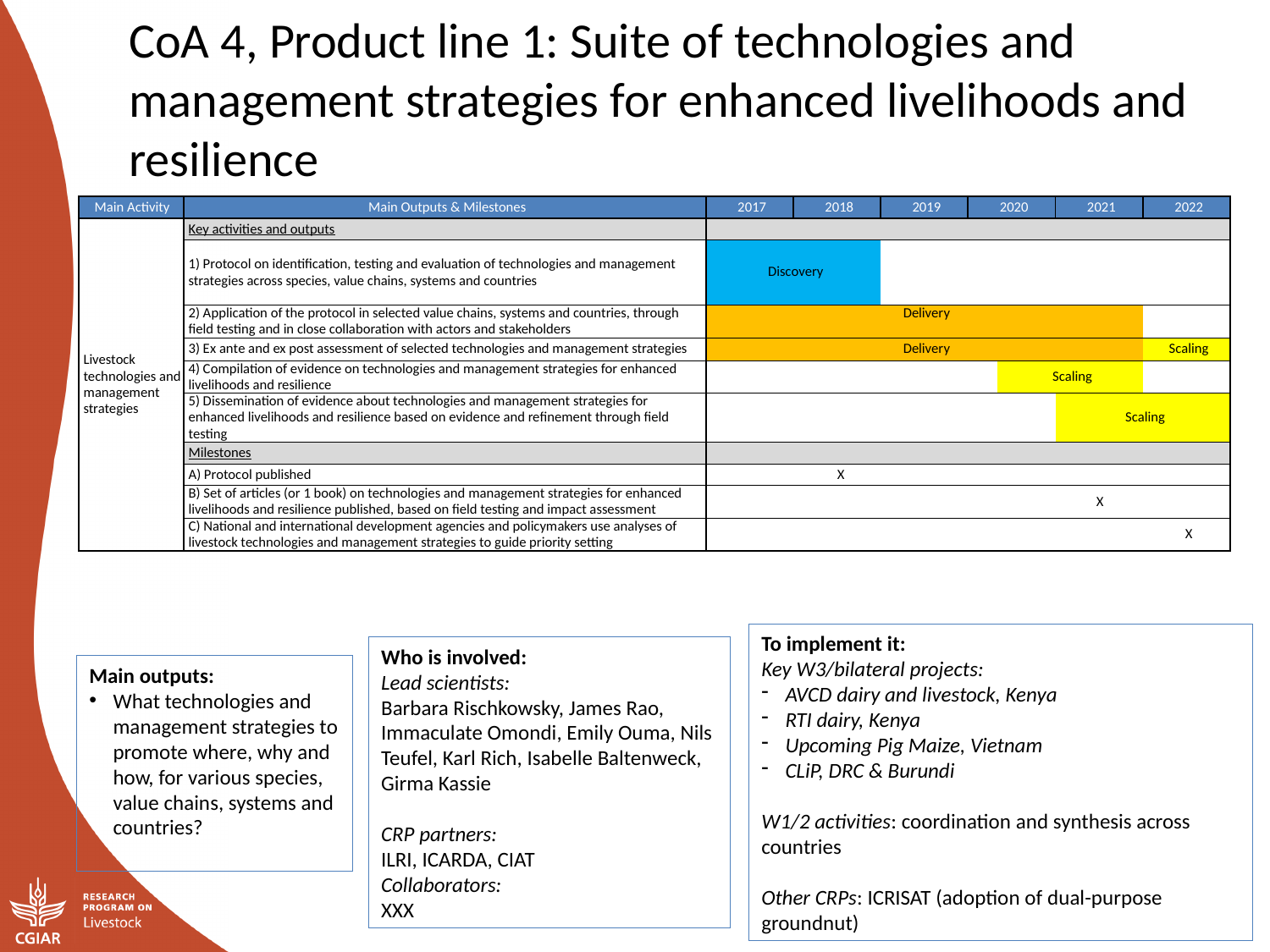

CoA 4, Product line 1: Suite of technologies and management strategies for enhanced livelihoods and resilience

| Main Activity | Main Outputs & Milestones | 2017 | 2018 | 2019 |  | 2020 |  | 2021 | 2022 |
| --- | --- | --- | --- | --- | --- | --- | --- | --- | --- |
| Livestock technologies and management strategies | Key activities and outputs |  |  |  |  |  |  |  |  |
|  | 1) Protocol on identification, testing and evaluation of technologies and management strategies across species, value chains, systems and countries | Discovery |  |  |  |  |  |  |  |
|  | 2) Application of the protocol in selected value chains, systems and countries, through field testing and in close collaboration with actors and stakeholders | Delivery |  |  |  |  |  |  |  |
|  | 3) Ex ante and ex post assessment of selected technologies and management strategies | Delivery |  |  |  |  |  |  | Scaling |
|  | 4) Compilation of evidence on technologies and management strategies for enhanced livelihoods and resilience |  |  |  |  |  | Scaling |  |  |
|  | 5) Dissemination of evidence about technologies and management strategies for enhanced livelihoods and resilience based on evidence and refinement through field testing |  |  |  |  |  |  | Scaling |  |
|  | Milestones |  |  |  |  |  |  |  |  |
|  | A) Protocol published |  | X |  |  |  |  |  |  |
|  | B) Set of articles (or 1 book) on technologies and management strategies for enhanced livelihoods and resilience published, based on field testing and impact assessment |  |  |  |  |  |  | X |  |
|  | C) National and international development agencies and policymakers use analyses of livestock technologies and management strategies to guide priority setting |  |  |  |  |  |  |  | X |
To implement it:
Key W3/bilateral projects:
AVCD dairy and livestock, Kenya
RTI dairy, Kenya
Upcoming Pig Maize, Vietnam
CLiP, DRC & Burundi

W1/2 activities: coordination and synthesis across countries

Other CRPs: ICRISAT (adoption of dual-purpose groundnut)
Who is involved:
Lead scientists:
Barbara Rischkowsky, James Rao, Immaculate Omondi, Emily Ouma, Nils Teufel, Karl Rich, Isabelle Baltenweck, Girma Kassie

CRP partners:
ILRI, ICARDA, CIAT
Collaborators:
XXX
Main outputs:
What technologies and management strategies to promote where, why and how, for various species, value chains, systems and countries?